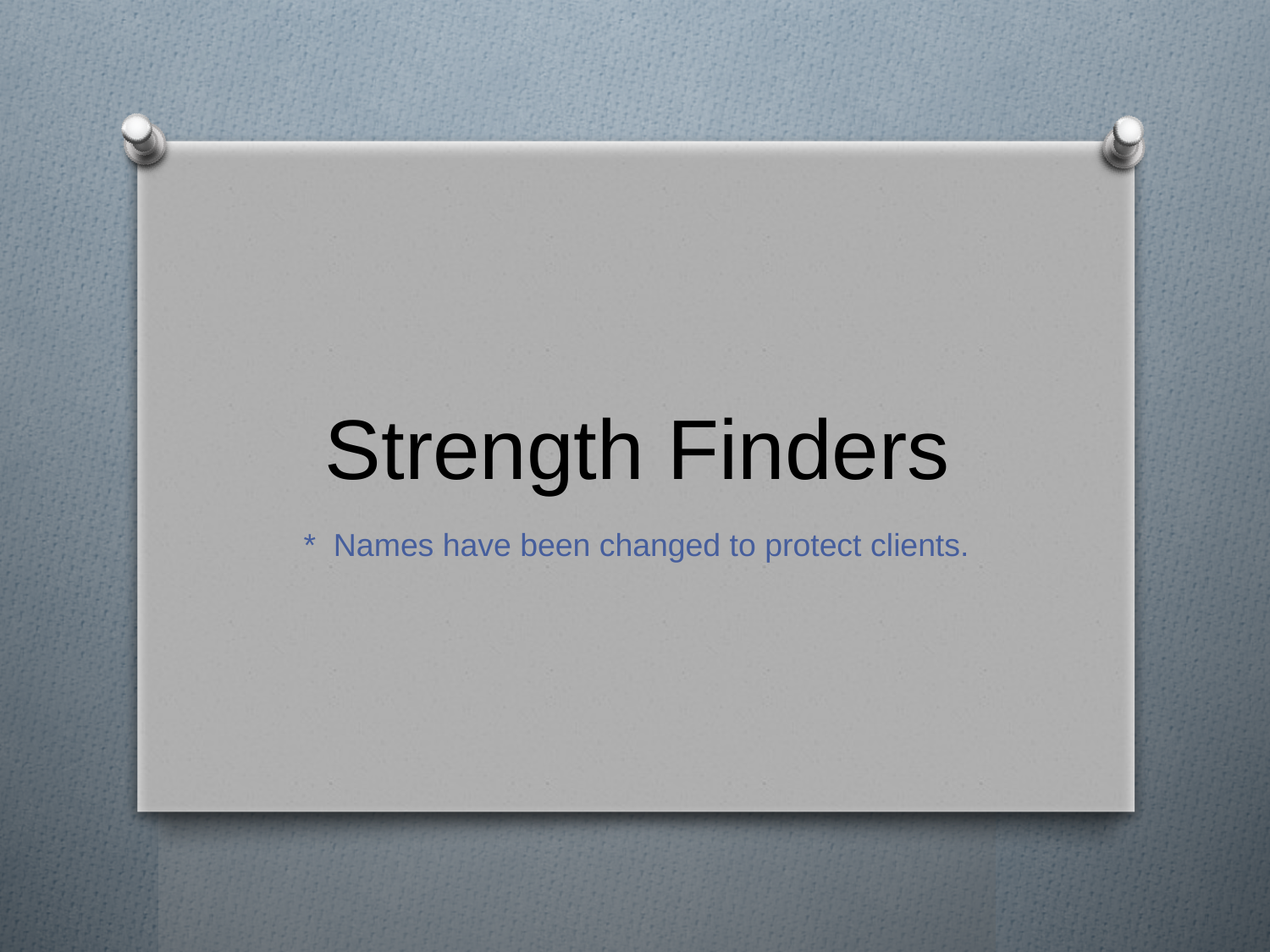

# Strength Finders
*  Names have been changed to protect clients.